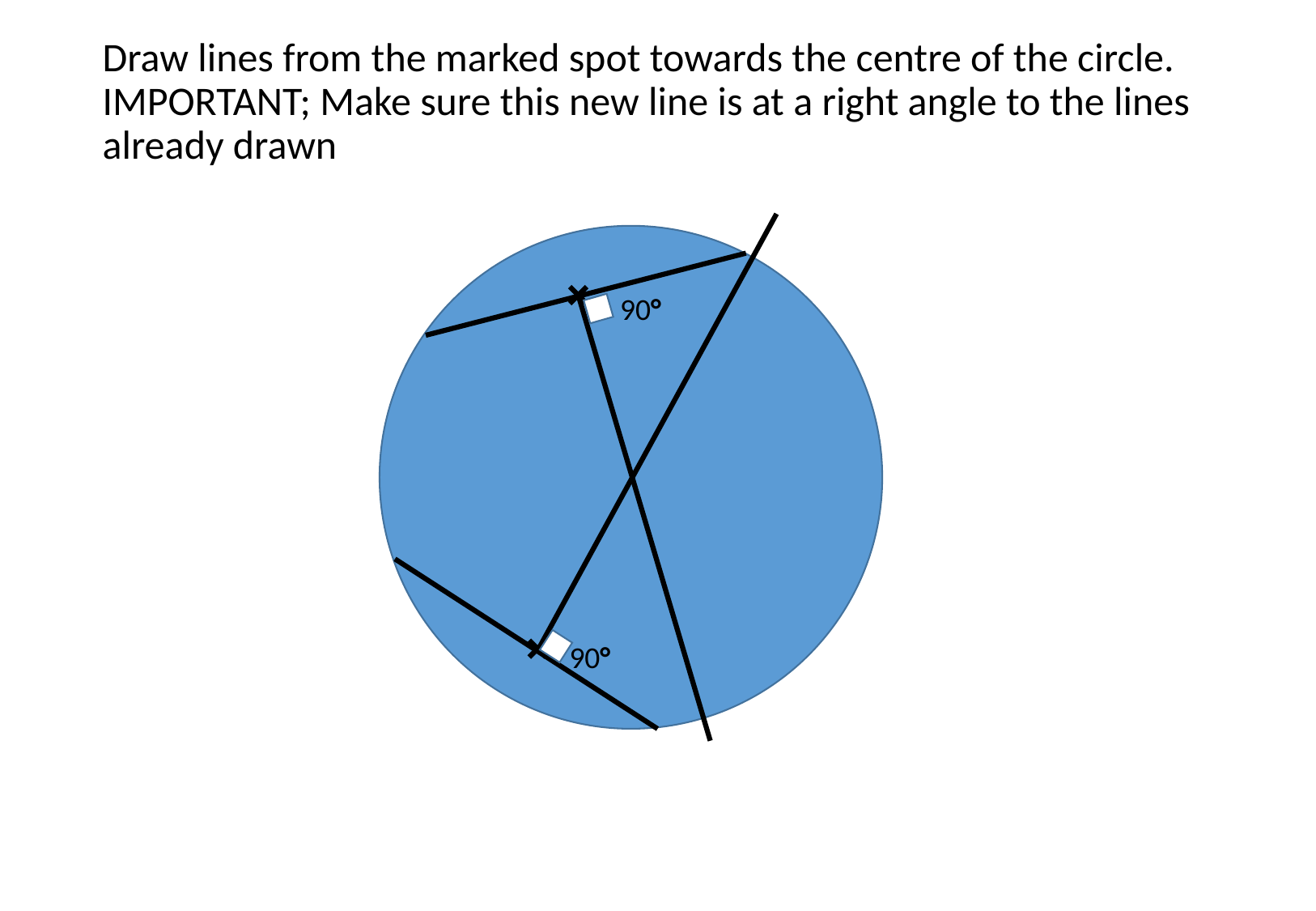

# Draw lines from the marked spot towards the centre of the circle. IMPORTANT; Make sure this new line is at a right angle to the lines already drawn

90°

90°